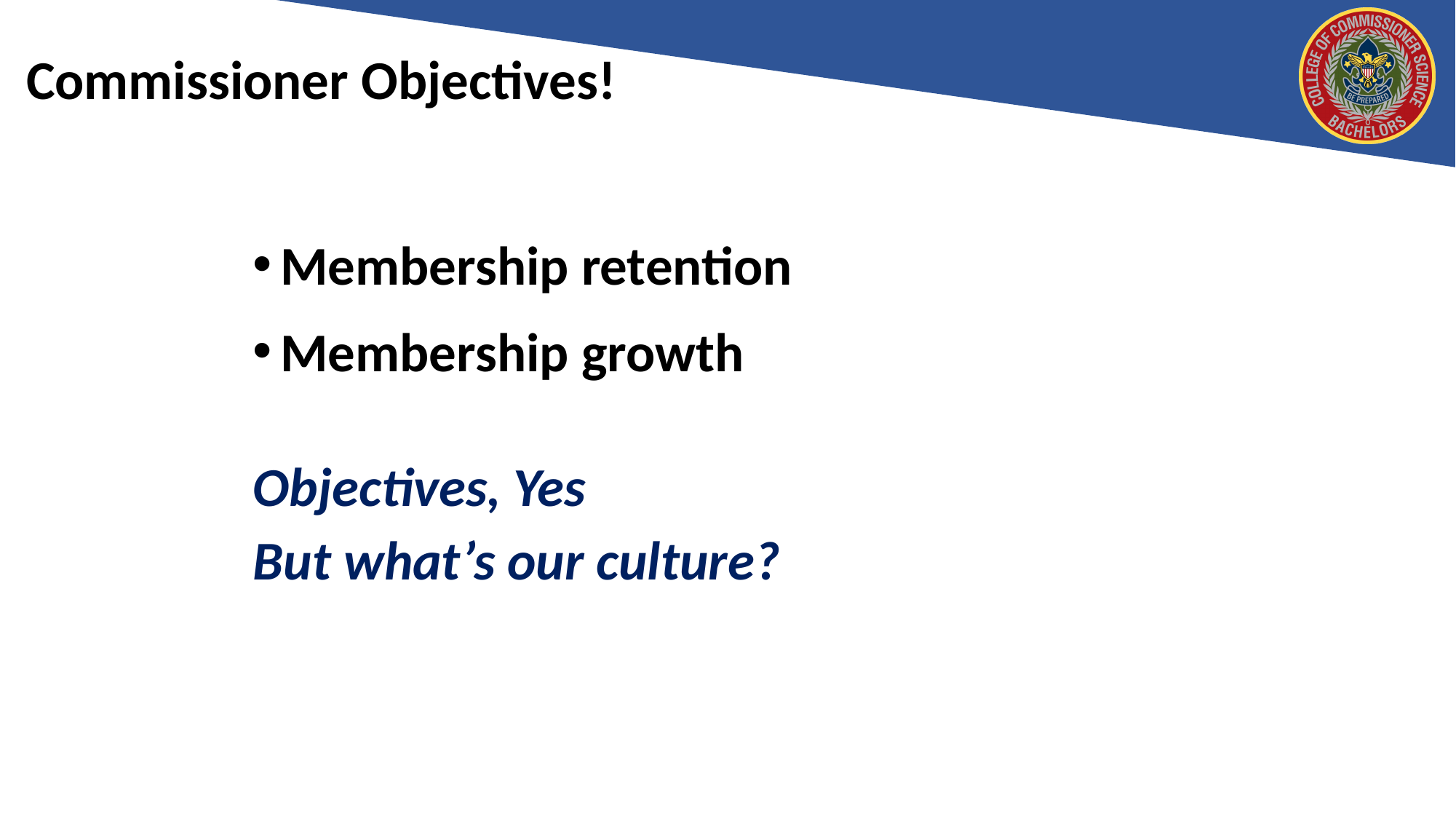

# Commissioner Objectives!
Membership retention
Membership growth

Objectives, Yes
But what’s our culture?